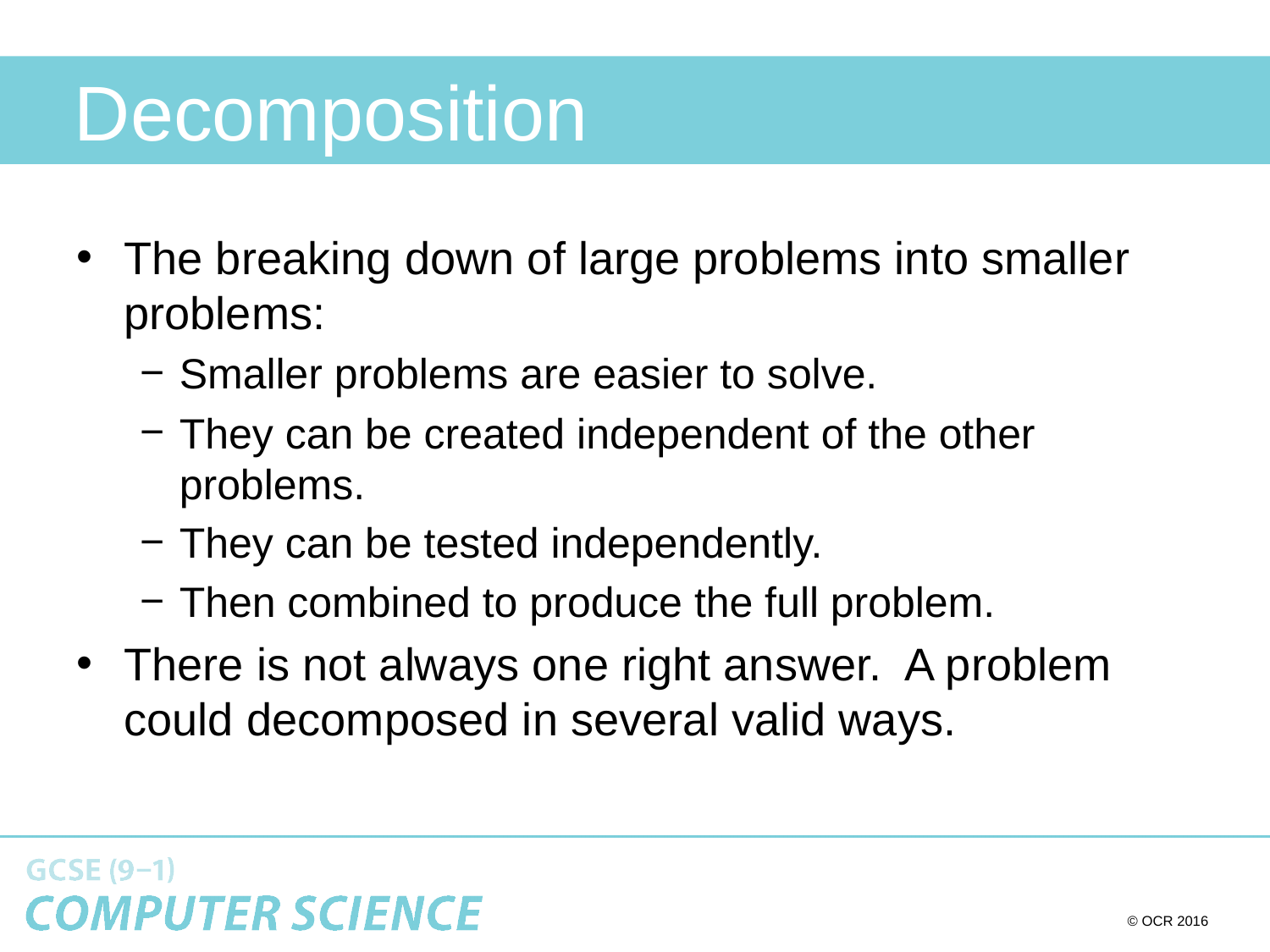

# Decomposition
The breaking down of large problems into smaller problems:
Smaller problems are easier to solve.
They can be created independent of the other problems.
They can be tested independently.
Then combined to produce the full problem.
There is not always one right answer.  A problem could decomposed in several valid ways.